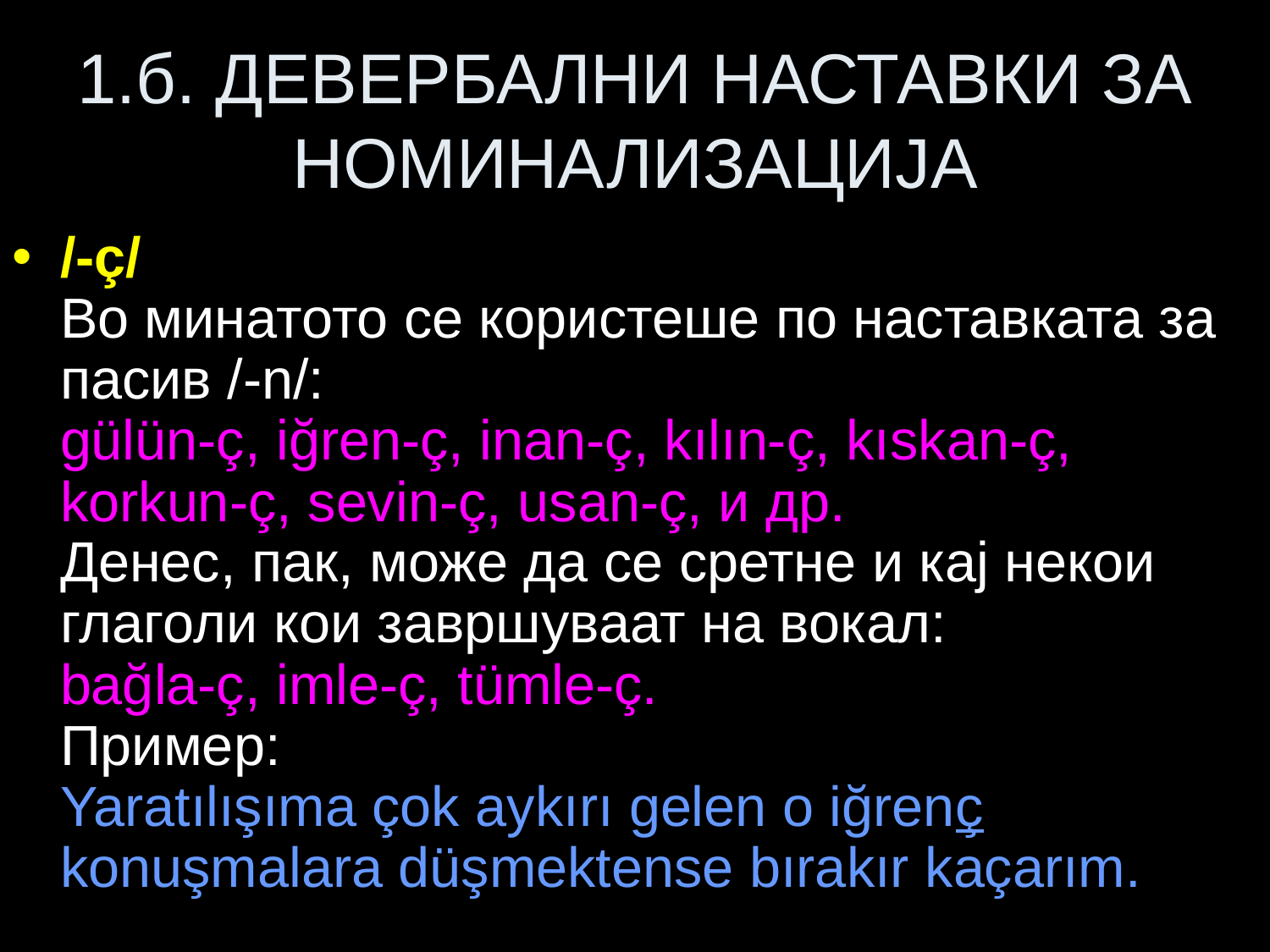

# 1.б. ДЕВЕРБАЛНИ НАСТАВКИ ЗА НОМИНАЛИЗАЦИЈА
/-ç/
Во минатото се користеше по наставката за пасив /-n/:
gülün-ç, iğren-ç, inan-ç, kılın-ç, kıskan-ç, korkun-ç, sevin-ç, usan-ç, и др.
Денес, пак, може да се сретне и кај некои глаголи кои завршуваат на вокал:
bağla-ç, imle-ç, tümle-ç.
Пример:
Yaratılışıma çok aykırı gelen o iğrenç konuşmalara düşmektense bırakır kaçarım.